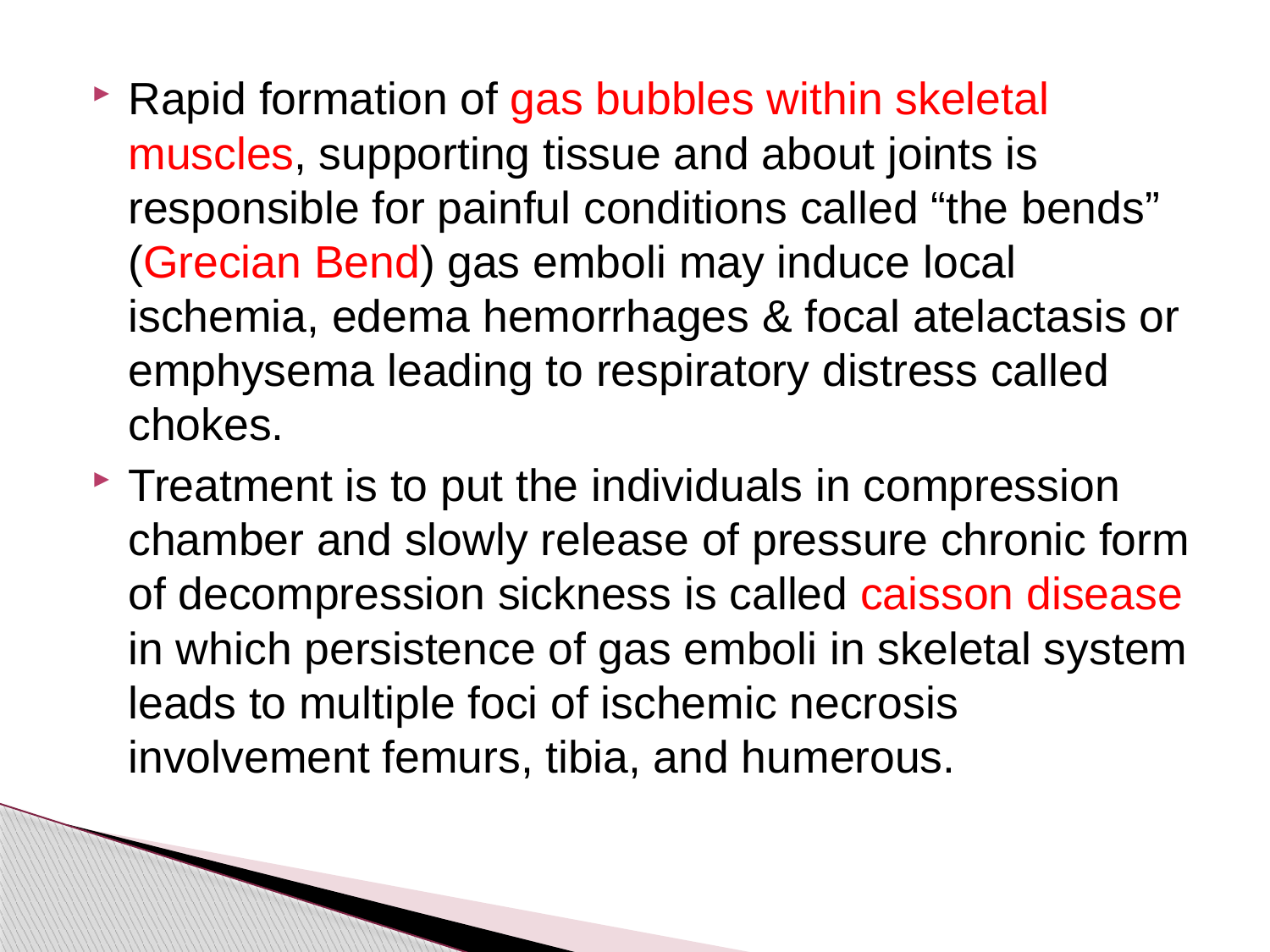

Rapid formation of gas bubbles within skeletal muscles, supporting tissue and about joints is responsible for painful conditions called “the bends”  (Grecian Bend) gas emboli may induce local ischemia, edema hemorrhages & focal atelactasis or emphysema leading to respiratory distress called chokes.
Treatment is to put the individuals in compression chamber and slowly release of pressure chronic form of decompression sickness is called caisson disease in which persistence of gas emboli in skeletal system leads to multiple foci of ischemic necrosis involvement femurs, tibia, and humerous.